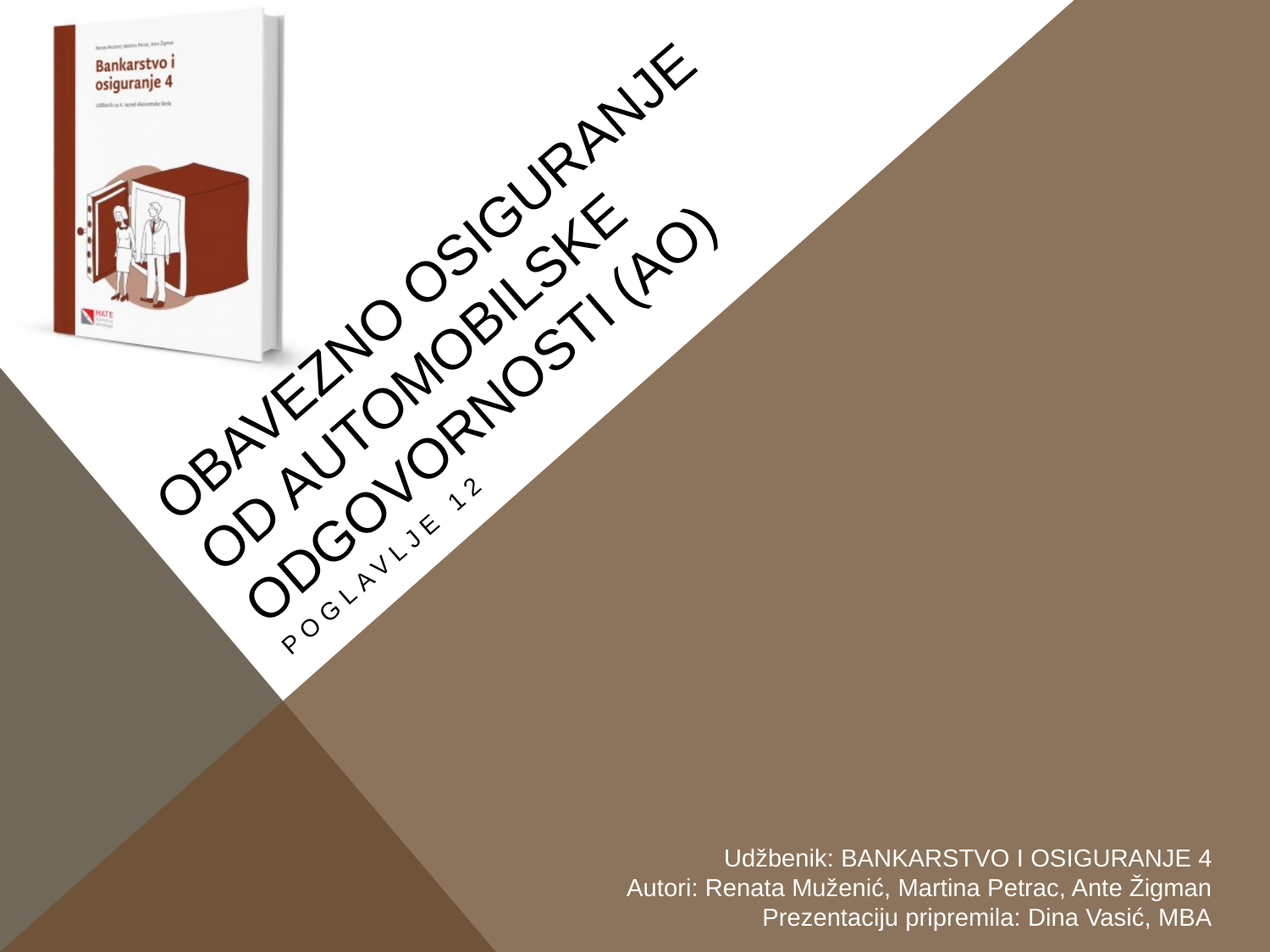

# Obavezno osiguranje od automobilske odgovornosti (AO)
POGLAVLJE 12
Udžbenik: BANKARSTVO I OSIGURANJE 4
Autori: Renata Muženić, Martina Petrac, Ante Žigman
Prezentaciju pripremila: Dina Vasić, MBA